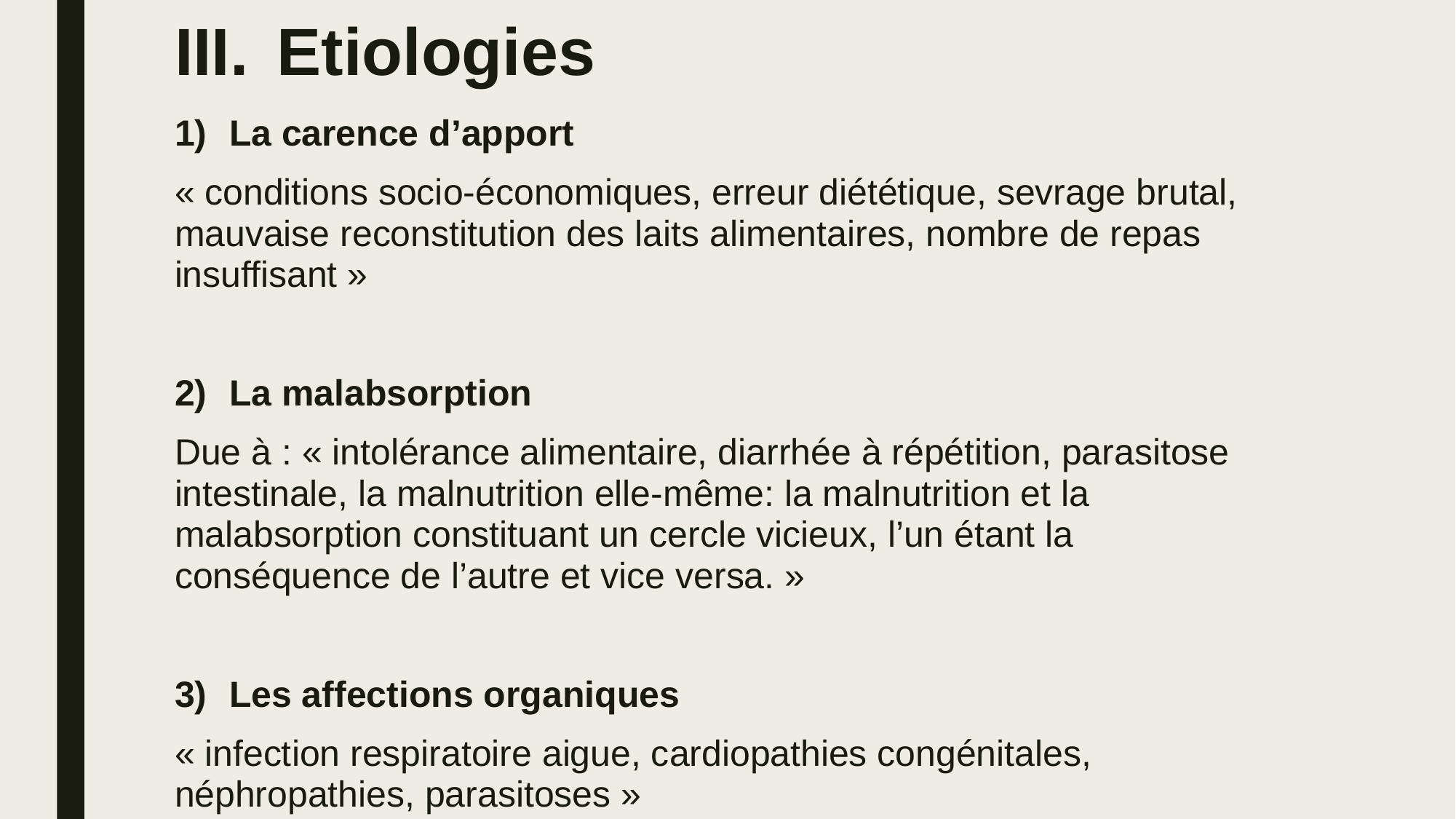

# Etiologies
La carence d’apport
« conditions socio-économiques, erreur diététique, sevrage brutal, mauvaise reconstitution des laits alimentaires, nombre de repas insuffisant »

La malabsorption
Due à : « intolérance alimentaire, diarrhée à répétition, parasitose intestinale, la malnutrition elle-même: la malnutrition et la malabsorption constituant un cercle vicieux, l’un étant la conséquence de l’autre et vice versa. »

Les affections organiques
« infection respiratoire aigue, cardiopathies congénitales, néphropathies, parasitoses »